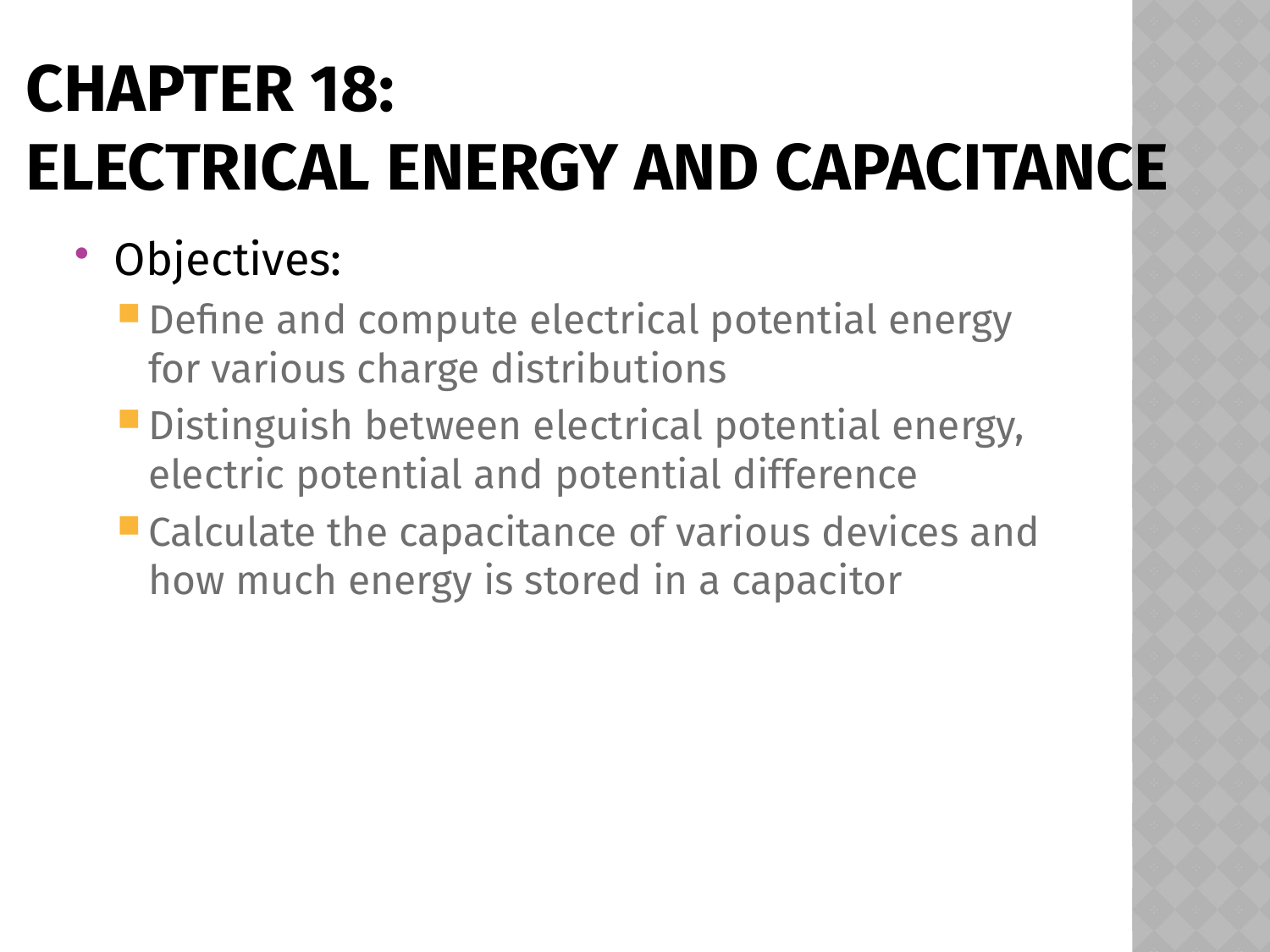

# Chapter 18: Electrical energy and capacitance
Objectives:
Define and compute electrical potential energy for various charge distributions
Distinguish between electrical potential energy, electric potential and potential difference
Calculate the capacitance of various devices and how much energy is stored in a capacitor